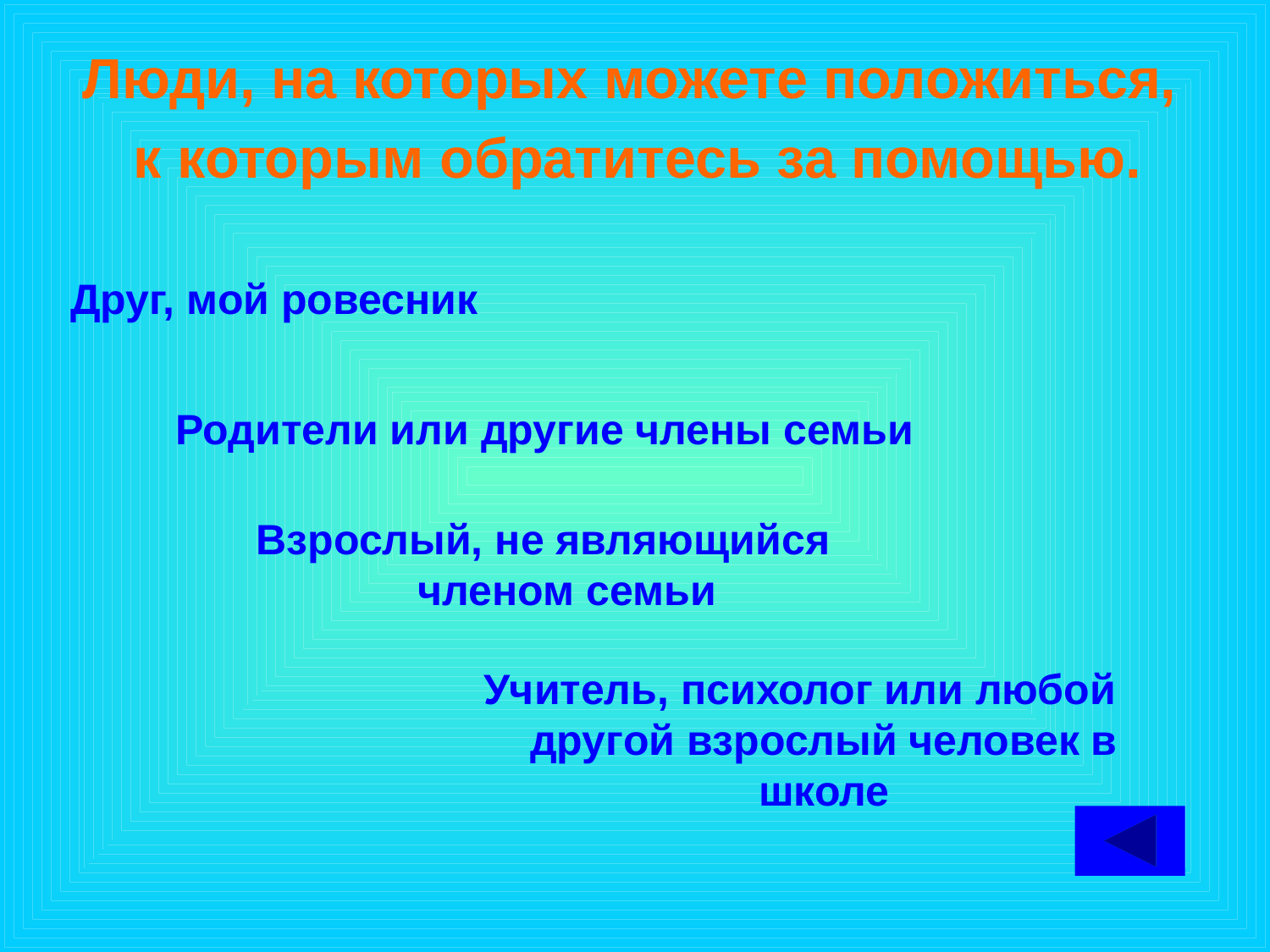

Люди, на которых можете положиться,
 к которым обратитесь за помощью.
Друг, мой ровесник
Родители или другие члены семьи
Взрослый, не являющийся членом семьи
Учитель, психолог или любой другой взрослый человек в школе